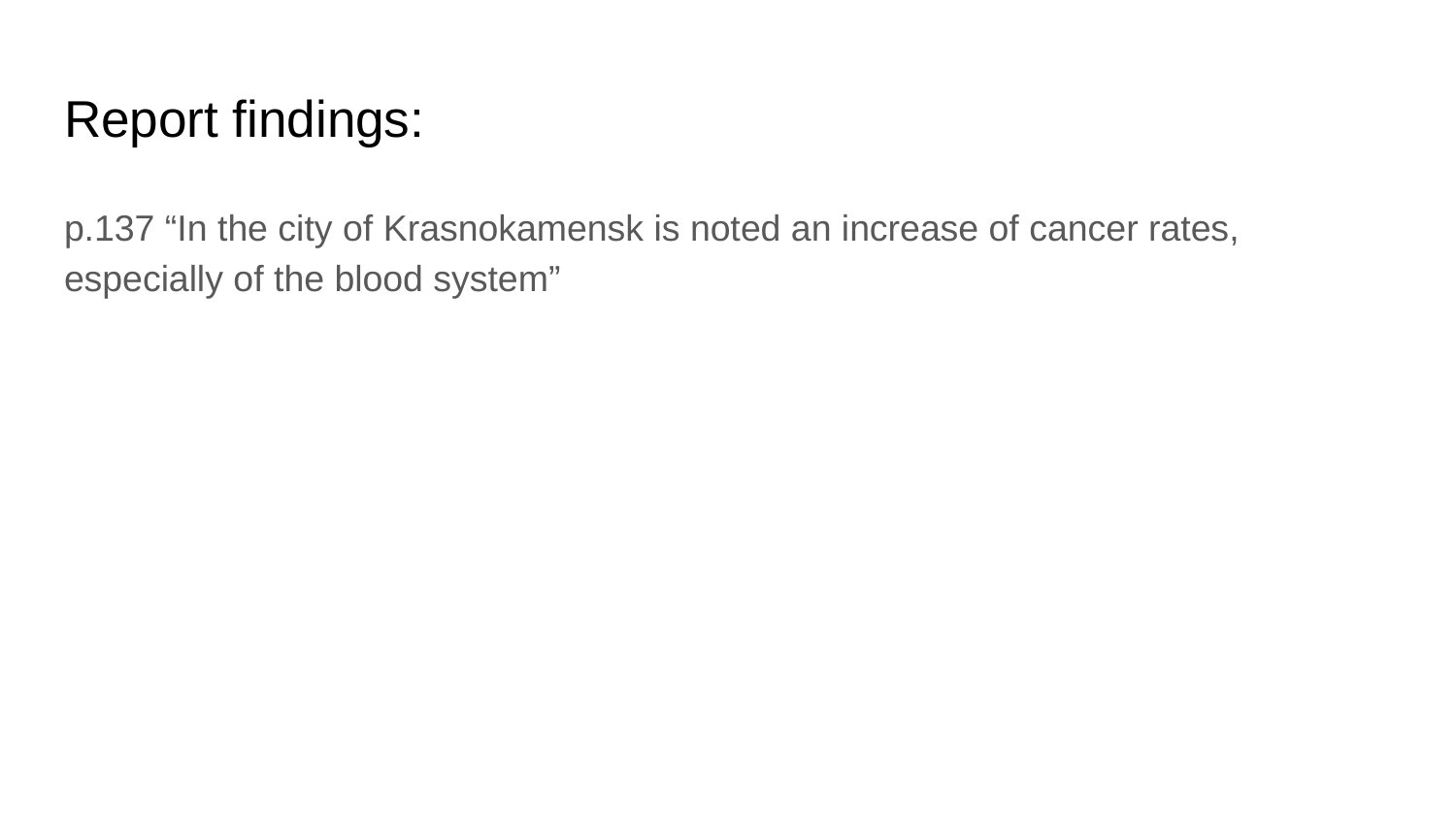

# Report findings:
p.137 “In the city of Krasnokamensk is noted an increase of cancer rates, especially of the blood system”